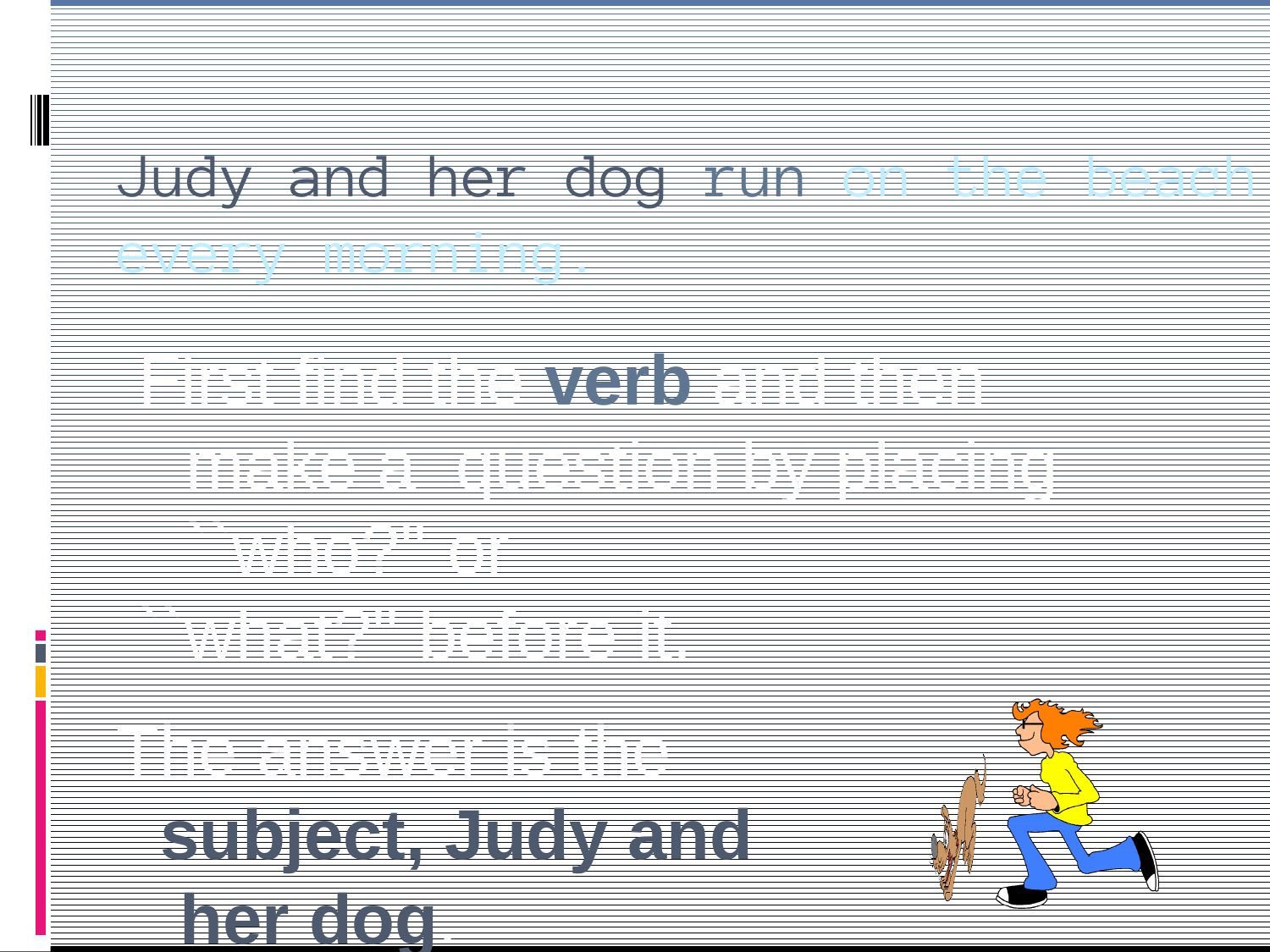

# Judy and her dog run on the beach
every morning.
First find the verb and then make a  question by placing ``who?'' or
``what?'' before it.
The answer is the  subject, Judy and  her dog.